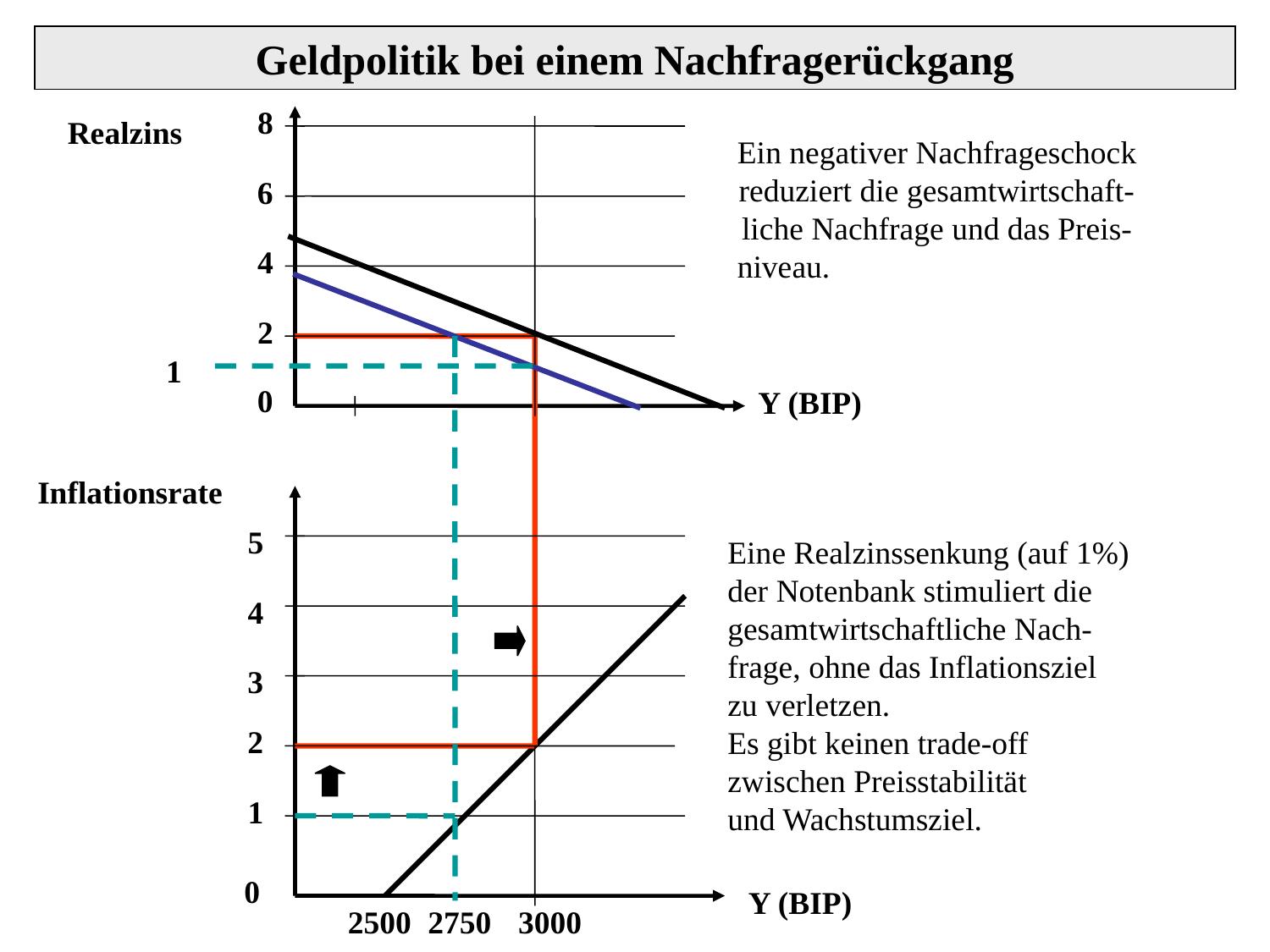

Geldpolitik bei einem Nachfragerückgang
8
Realzins

Ein negativer Nachfrageschock
reduziert die gesamtwirtschaft-
liche Nachfrage und das Preis-
niveau.
6

4

2

1

0
Y (BIP)

Inflationsrate

5
Eine Realzinssenkung (auf 1%)
der Notenbank stimuliert die
gesamtwirtschaftliche Nach-
frage, ohne das Inflationsziel
zu verletzen.
Es gibt keinen trade-off
zwischen Preisstabilität
und Wachstumsziel.

4

3

2

1

0
Y (BIP)

2500
2750
3000